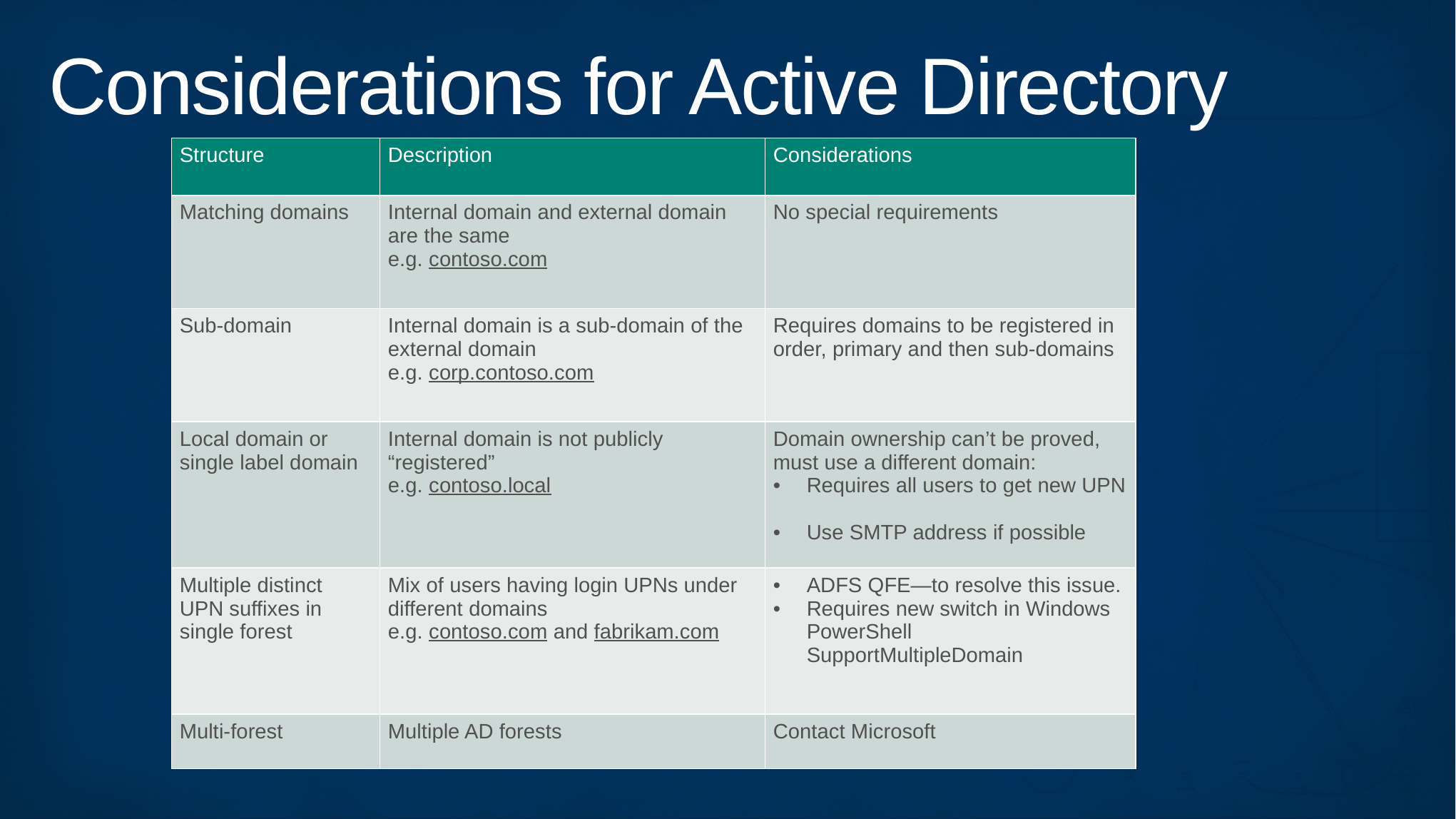

# Considerations for Active Directory
| Structure | Description | Considerations |
| --- | --- | --- |
| Matching domains | Internal domain and external domain are the same e.g. contoso.com | No special requirements |
| Sub-domain | Internal domain is a sub-domain of the external domain e.g. corp.contoso.com | Requires domains to be registered in order, primary and then sub-domains |
| Local domain or single label domain | Internal domain is not publicly “registered” e.g. contoso.local | Domain ownership can’t be proved, must use a different domain: Requires all users to get new UPN Use SMTP address if possible |
| Multiple distinct UPN suffixes in single forest | Mix of users having login UPNs under different domains e.g. contoso.com and fabrikam.com | ADFS QFE—to resolve this issue. Requires new switch in Windows PowerShell SupportMultipleDomain |
| Multi-forest | Multiple AD forests | Contact Microsoft |